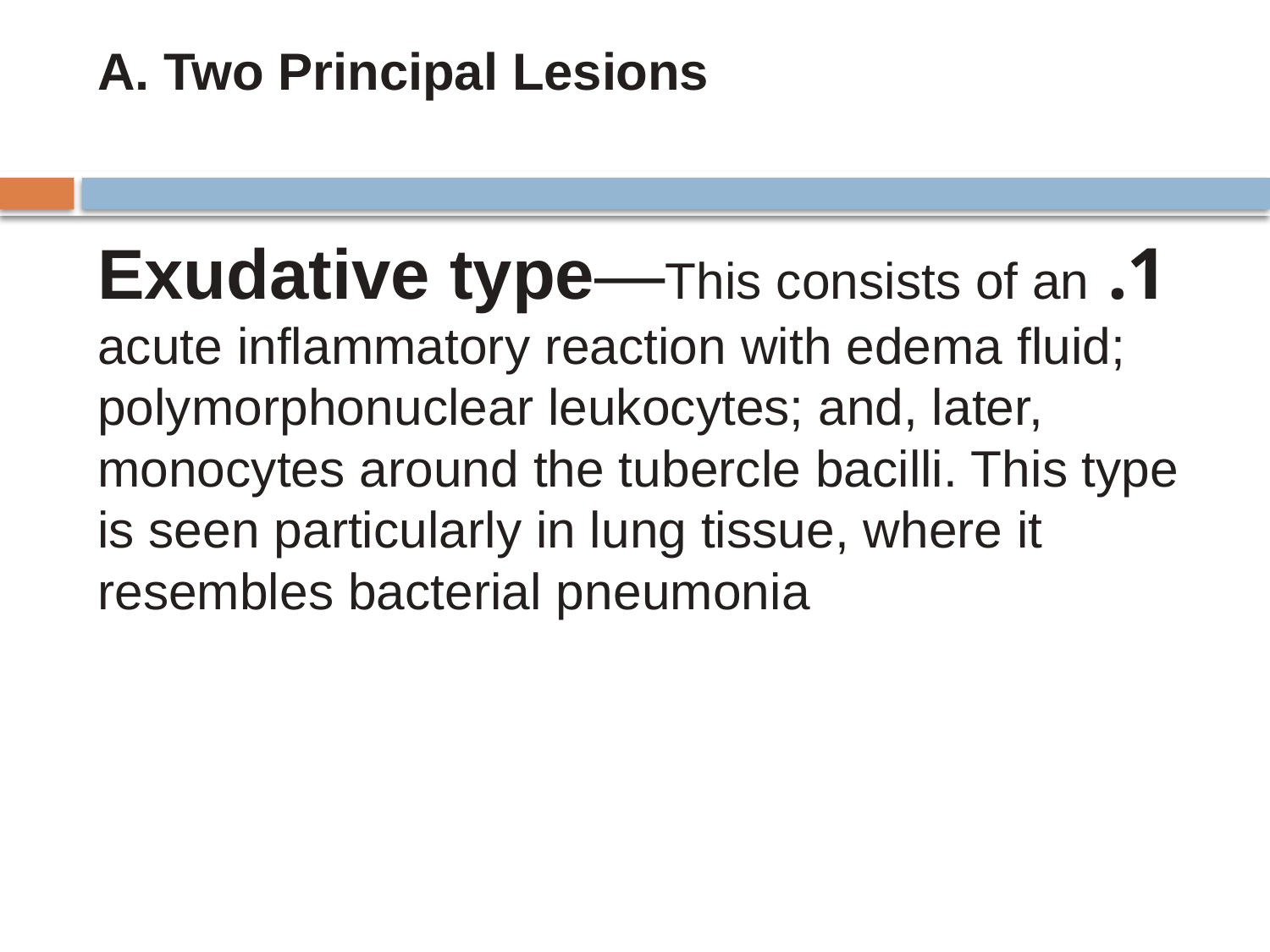

# A. Two Principal Lesions
1. Exudative type—This consists of an acute inflammatory reaction with edema fluid; polymorphonuclear leukocytes; and, later, monocytes around the tubercle bacilli. This type is seen particularly in lung tissue, where it resembles bacterial pneumonia